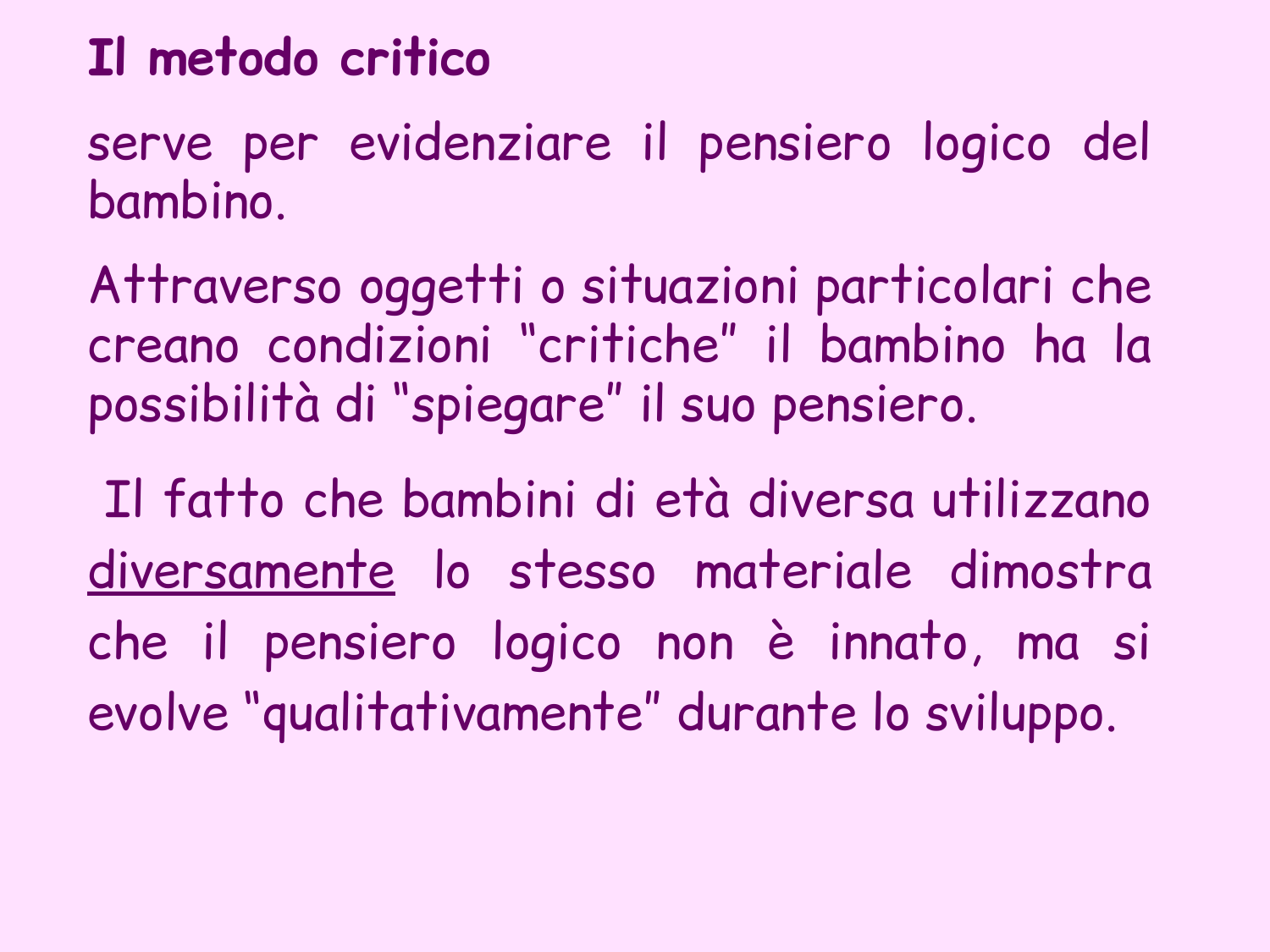

Il metodo critico
serve per evidenziare il pensiero logico del bambino.
Attraverso oggetti o situazioni particolari che creano condizioni “critiche” il bambino ha la possibilità di “spiegare” il suo pensiero.
 Il fatto che bambini di età diversa utilizzano diversamente lo stesso materiale dimostra che il pensiero logico non è innato, ma si evolve “qualitativamente” durante lo sviluppo.